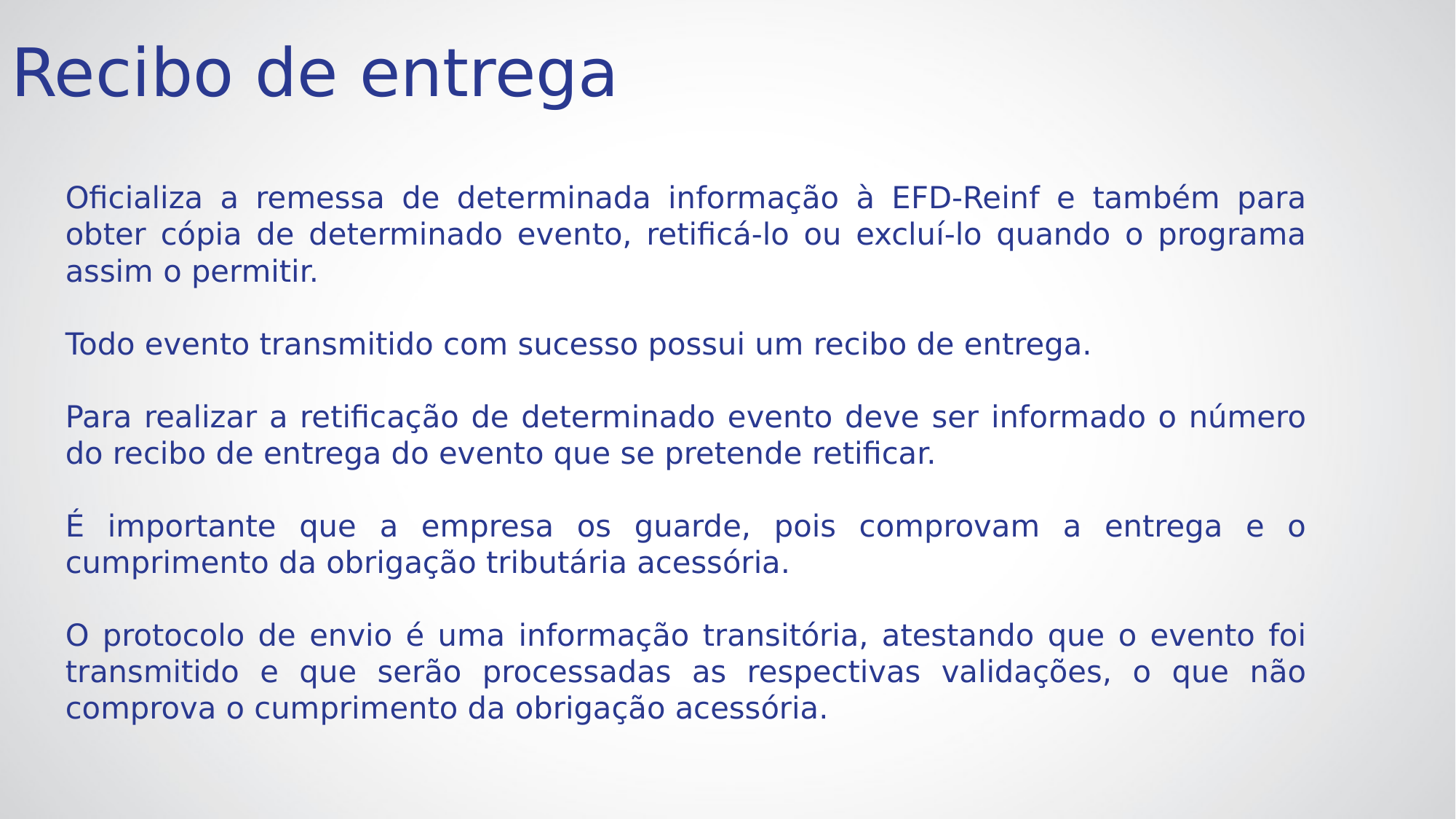

Recibo de entrega
Oficializa a remessa de determinada informação à EFD-Reinf e também para obter cópia de determinado evento, retificá-lo ou excluí-lo quando o programa assim o permitir.

Todo evento transmitido com sucesso possui um recibo de entrega.

Para realizar a retificação de determinado evento deve ser informado o número do recibo de entrega do evento que se pretende retificar.

É importante que a empresa os guarde, pois comprovam a entrega e o cumprimento da obrigação tributária acessória.

O protocolo de envio é uma informação transitória, atestando que o evento foi transmitido e que serão processadas as respectivas validações, o que não comprova o cumprimento da obrigação acessória.